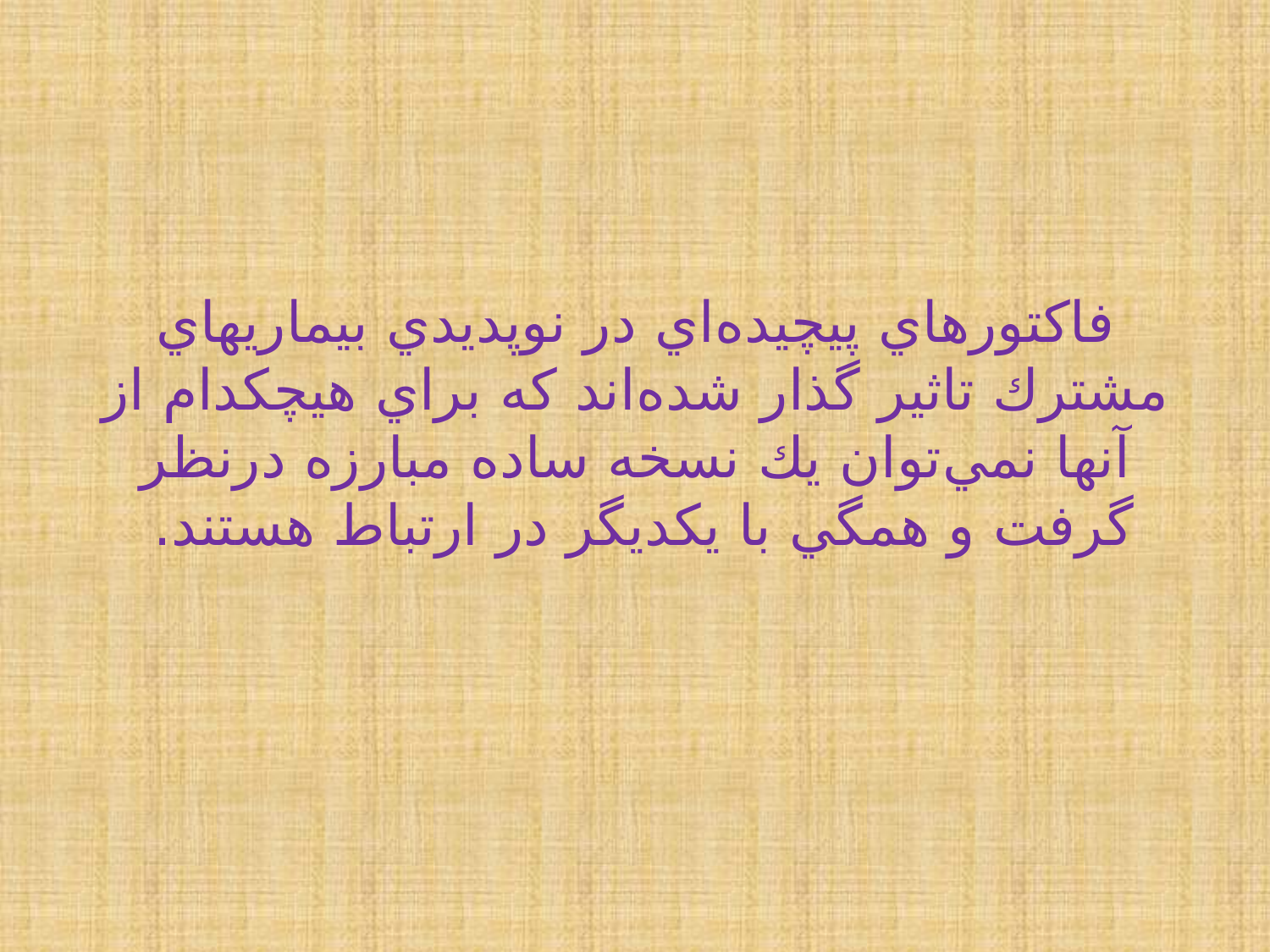

# فاكتورهاي پيچيده‌اي در نوپديدي بيماريهاي مشترك تاثير گذار شده‌اند كه براي هيچكدام از آنها نمي‌توان يك نسخه ساده مبارزه درنظر گرفت و همگي با يكديگر در ارتباط هستند.